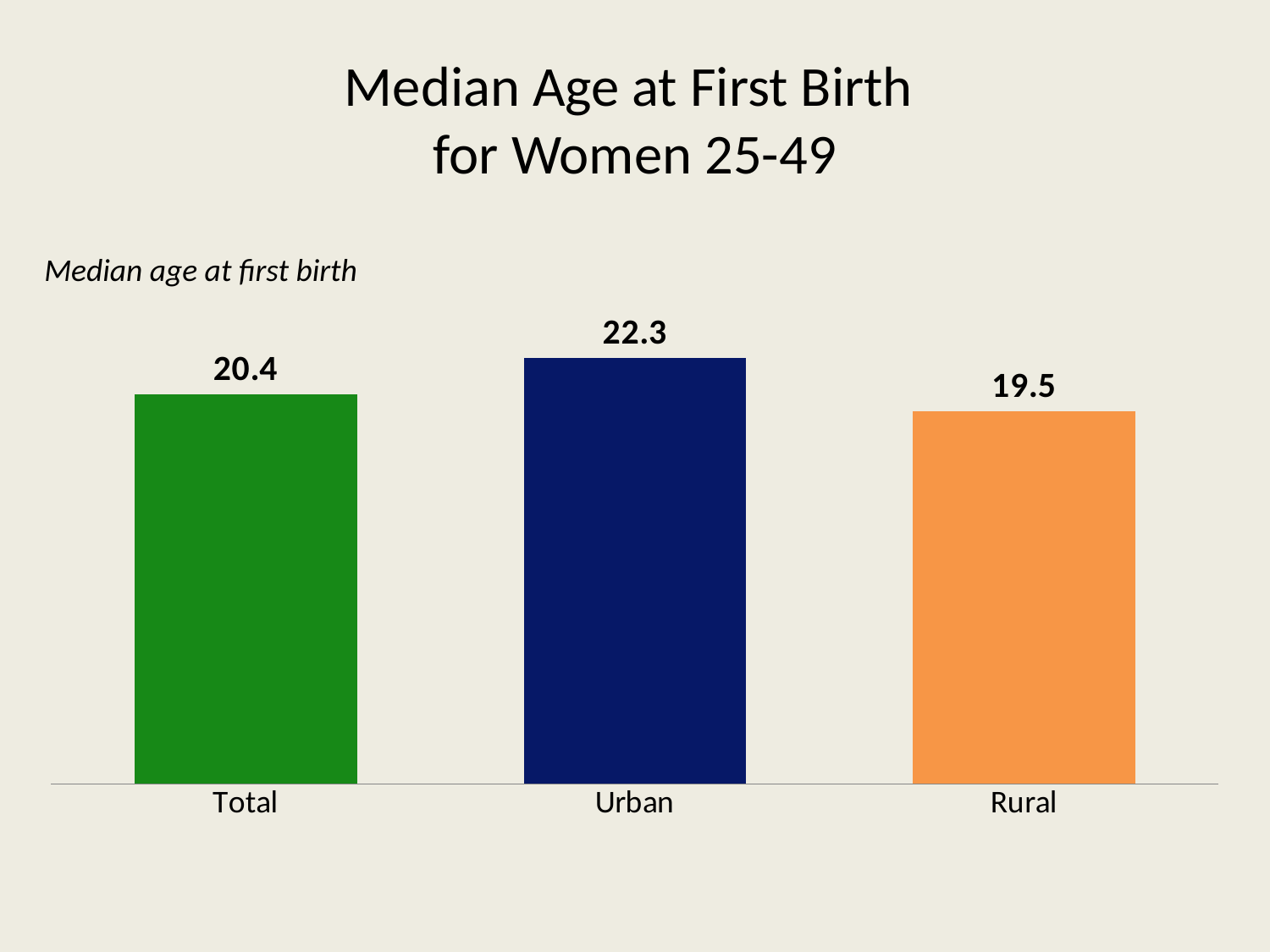

# Median Age at First Birth for Women 25-49

### Chart

| Category | Series 1 |
|---|---|
| Total | 20.4 |
| Urban | 22.3 |
| Rural | 19.5 |
Median age at first birth